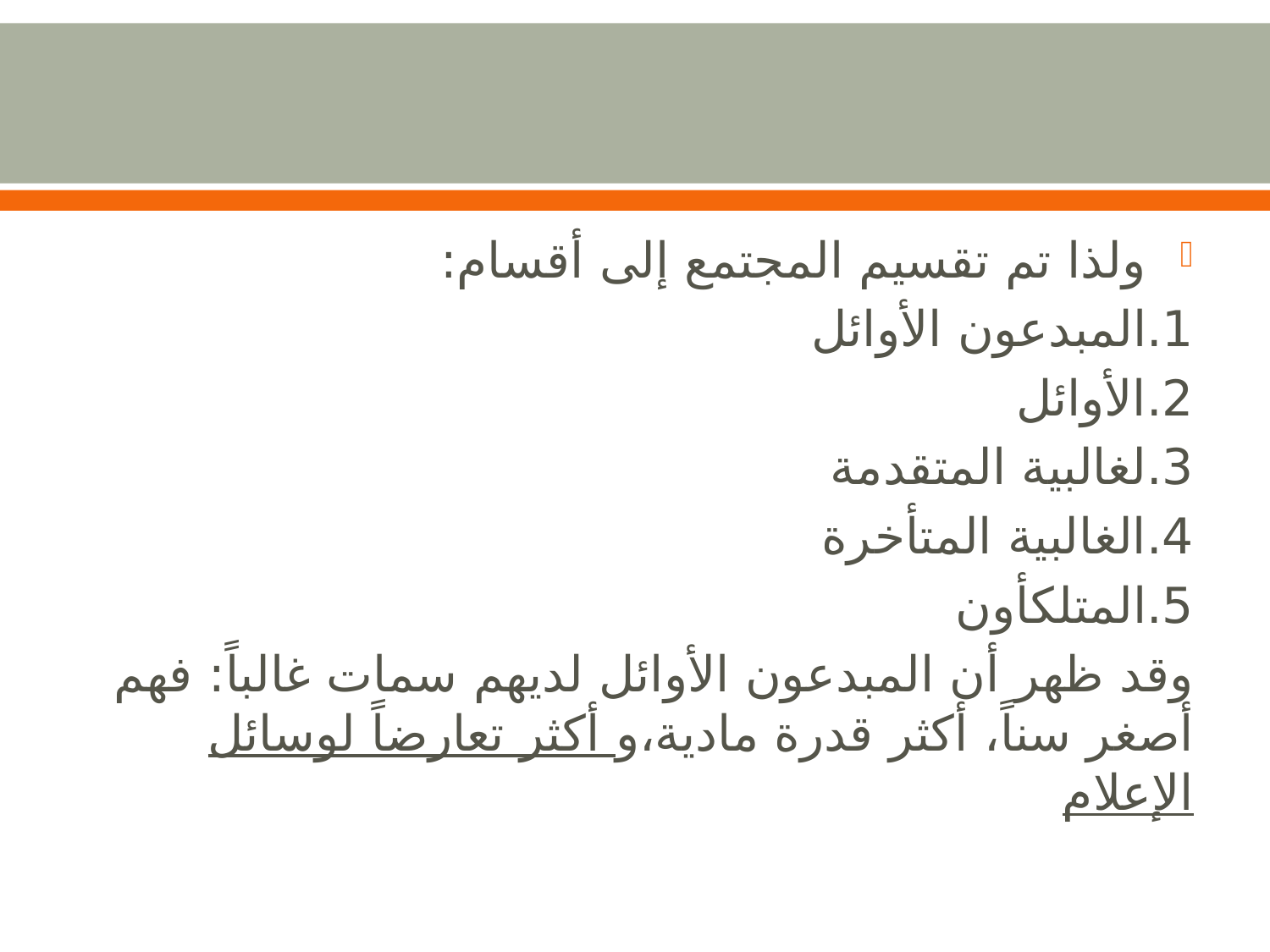

#
ولذا تم تقسيم المجتمع إلى أقسام:
1.المبدعون الأوائل
2.الأوائل
3.لغالبية المتقدمة
4.الغالبية المتأخرة
5.المتلكأون
وقد ظهر أن المبدعون الأوائل لديهم سمات غالباً: فهم أصغر سناً، أكثر قدرة مادية،و أكثر تعارضاً لوسائل الإعلام